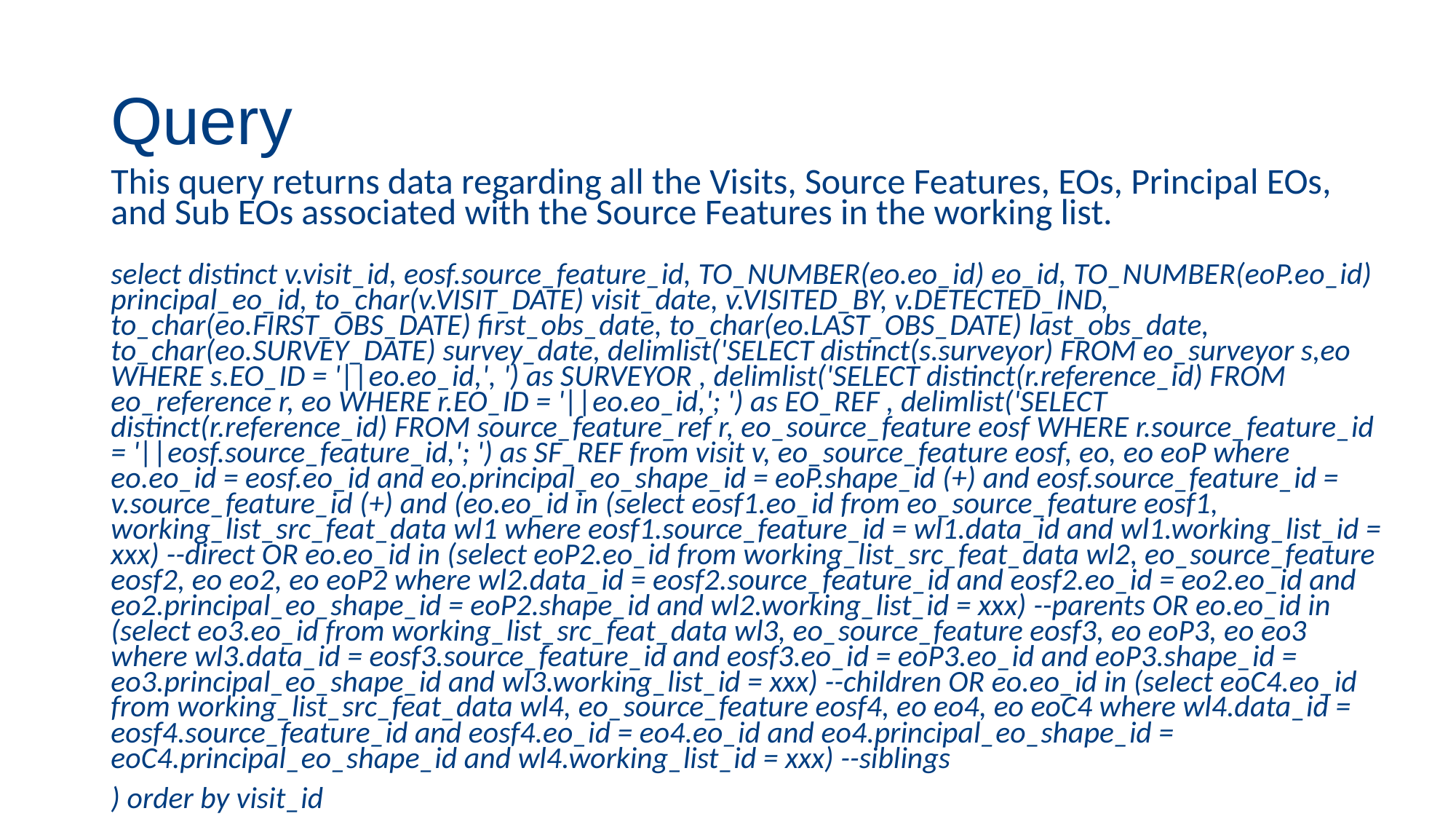

# Query
This query returns data regarding all the Visits, Source Features, EOs, Principal EOs, and Sub EOs associated with the Source Features in the working list.
select distinct v.visit_id, eosf.source_feature_id, TO_NUMBER(eo.eo_id) eo_id, TO_NUMBER(eoP.eo_id) principal_eo_id, to_char(v.VISIT_DATE) visit_date, v.VISITED_BY, v.DETECTED_IND, to_char(eo.FIRST_OBS_DATE) first_obs_date, to_char(eo.LAST_OBS_DATE) last_obs_date, to_char(eo.SURVEY_DATE) survey_date, delimlist('SELECT distinct(s.surveyor) FROM eo_surveyor s,eo WHERE s.EO_ID = '||eo.eo_id,', ') as SURVEYOR , delimlist('SELECT distinct(r.reference_id) FROM eo_reference r, eo WHERE r.EO_ID = '||eo.eo_id,'; ') as EO_REF , delimlist('SELECT distinct(r.reference_id) FROM source_feature_ref r, eo_source_feature eosf WHERE r.source_feature_id = '||eosf.source_feature_id,'; ') as SF_REF from visit v, eo_source_feature eosf, eo, eo eoP where eo.eo_id = eosf.eo_id and eo.principal_eo_shape_id = eoP.shape_id (+) and eosf.source_feature_id = v.source_feature_id (+) and (eo.eo_id in (select eosf1.eo_id from eo_source_feature eosf1, working_list_src_feat_data wl1 where eosf1.source_feature_id = wl1.data_id and wl1.working_list_id = xxx) --direct OR eo.eo_id in (select eoP2.eo_id from working_list_src_feat_data wl2, eo_source_feature eosf2, eo eo2, eo eoP2 where wl2.data_id = eosf2.source_feature_id and eosf2.eo_id = eo2.eo_id and eo2.principal_eo_shape_id = eoP2.shape_id and wl2.working_list_id = xxx) --parents OR eo.eo_id in (select eo3.eo_id from working_list_src_feat_data wl3, eo_source_feature eosf3, eo eoP3, eo eo3 where wl3.data_id = eosf3.source_feature_id and eosf3.eo_id = eoP3.eo_id and eoP3.shape_id = eo3.principal_eo_shape_id and wl3.working_list_id = xxx) --children OR eo.eo_id in (select eoC4.eo_id from working_list_src_feat_data wl4, eo_source_feature eosf4, eo eo4, eo eoC4 where wl4.data_id = eosf4.source_feature_id and eosf4.eo_id = eo4.eo_id and eo4.principal_eo_shape_id = eoC4.principal_eo_shape_id and wl4.working_list_id = xxx) --siblings
) order by visit_id